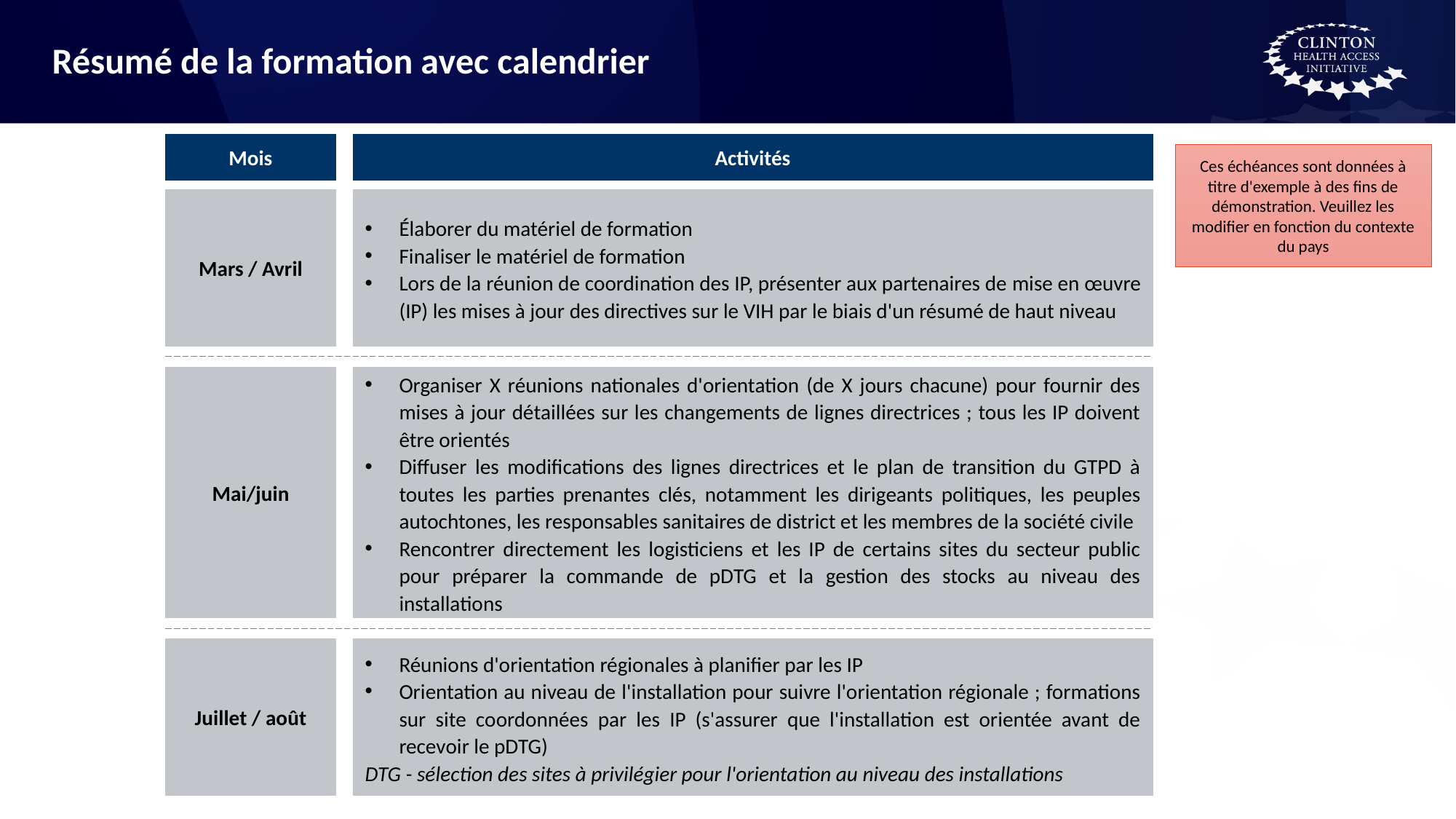

# Résumé de la formation avec calendrier
Mois
Activités
Ces échéances sont données à titre d'exemple à des fins de démonstration. Veuillez les modifier en fonction du contexte du pays
Mars / Avril
Élaborer du matériel de formation
Finaliser le matériel de formation
Lors de la réunion de coordination des IP, présenter aux partenaires de mise en œuvre (IP) les mises à jour des directives sur le VIH par le biais d'un résumé de haut niveau
Mai/juin
Organiser X réunions nationales d'orientation (de X jours chacune) pour fournir des mises à jour détaillées sur les changements de lignes directrices ; tous les IP doivent être orientés
Diffuser les modifications des lignes directrices et le plan de transition du GTPD à toutes les parties prenantes clés, notamment les dirigeants politiques, les peuples autochtones, les responsables sanitaires de district et les membres de la société civile
Rencontrer directement les logisticiens et les IP de certains sites du secteur public pour préparer la commande de pDTG et la gestion des stocks au niveau des installations
Juillet / août
Réunions d'orientation régionales à planifier par les IP
Orientation au niveau de l'installation pour suivre l'orientation régionale ; formations sur site coordonnées par les IP (s'assurer que l'installation est orientée avant de recevoir le pDTG)
DTG - sélection des sites à privilégier pour l'orientation au niveau des installations